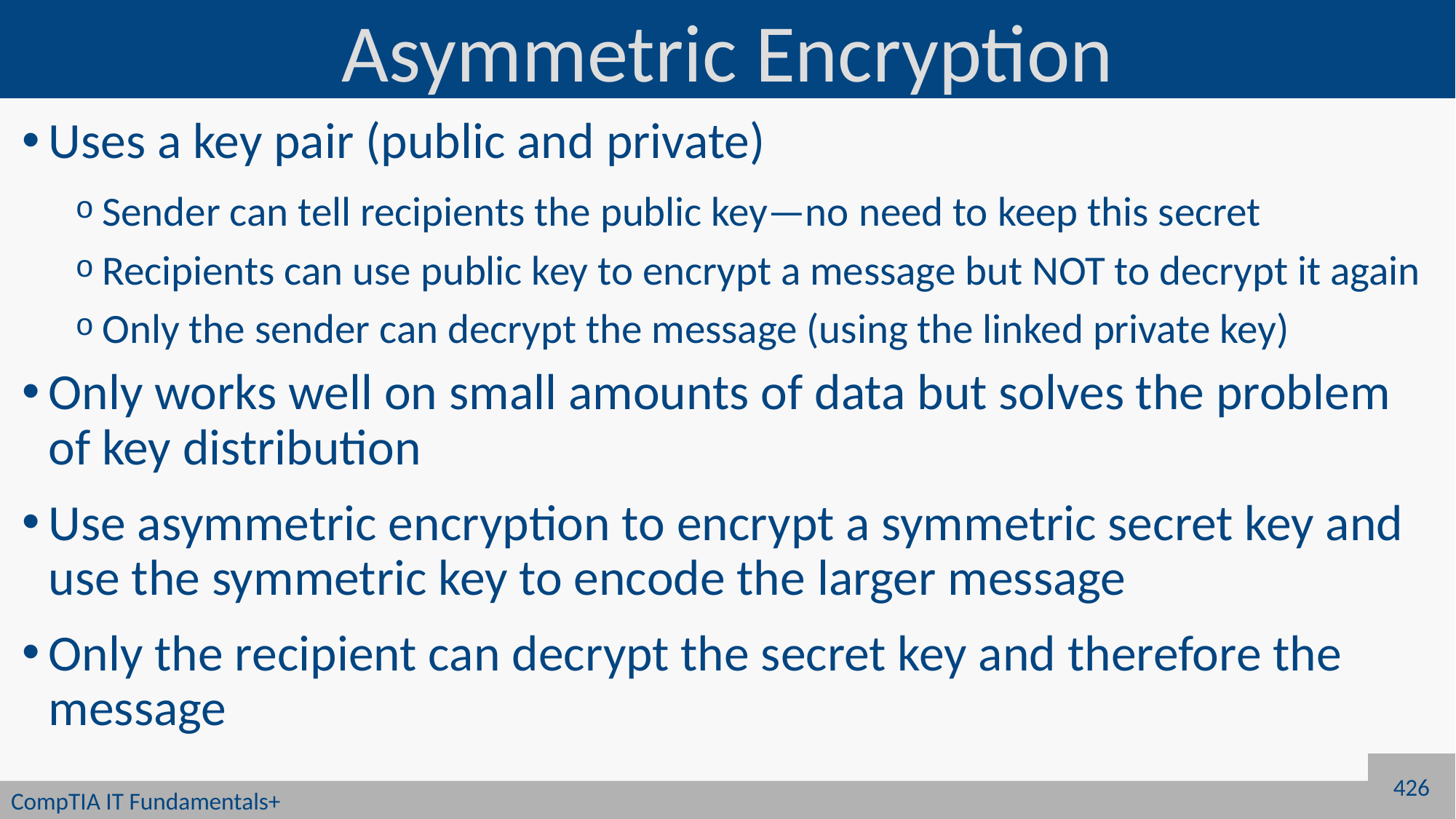

# Asymmetric Encryption
Uses a key pair (public and private)
Sender can tell recipients the public key—no need to keep this secret
Recipients can use public key to encrypt a message but NOT to decrypt it again
Only the sender can decrypt the message (using the linked private key)
Only works well on small amounts of data but solves the problem of key distribution
Use asymmetric encryption to encrypt a symmetric secret key and use the symmetric key to encode the larger message
Only the recipient can decrypt the secret key and therefore the message
426
CompTIA IT Fundamentals+